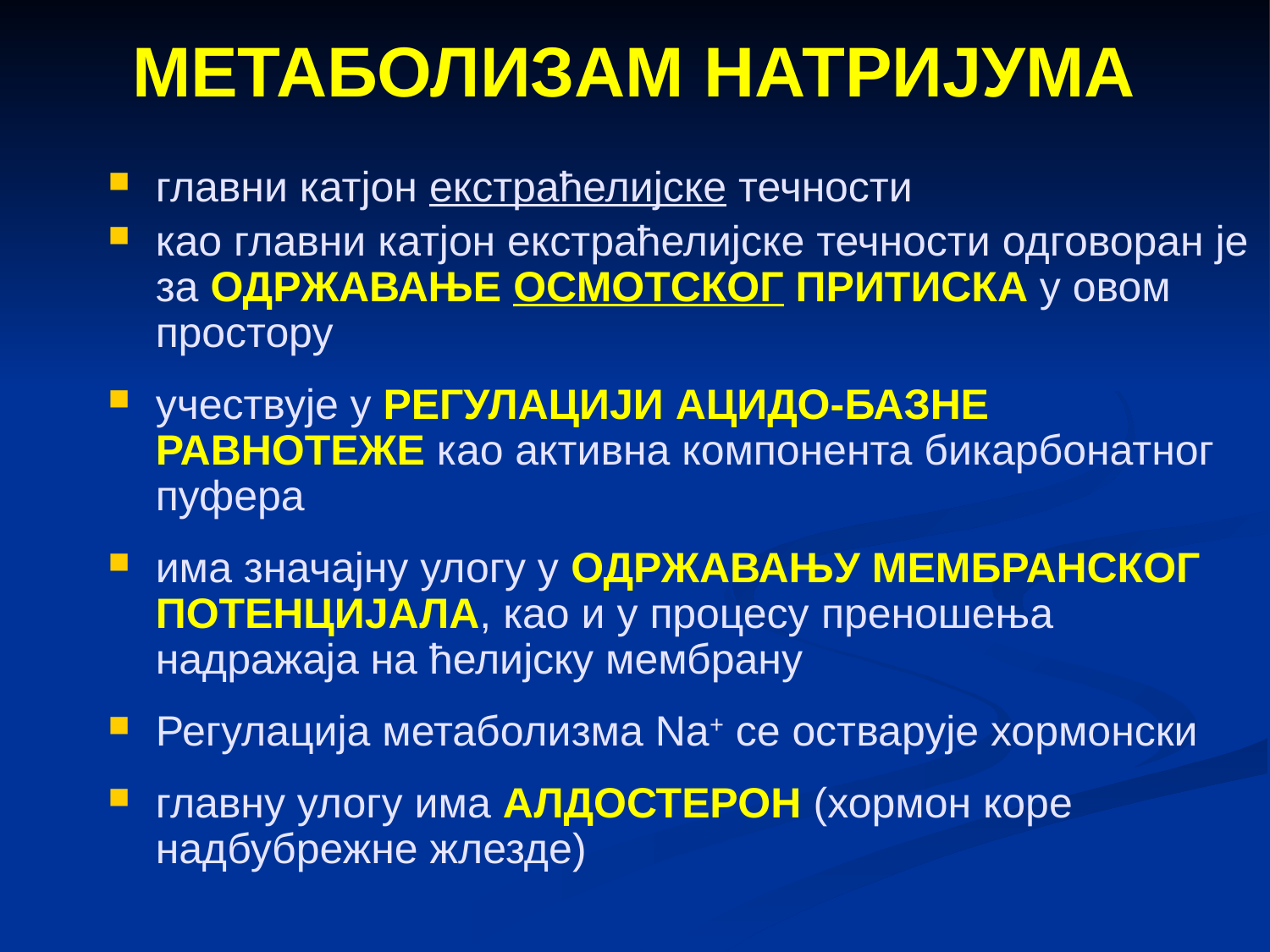

# МЕТАБОЛИЗАМ НАТРИЈУМА
главни катјон екстраћелијске течности
као главни катјон екстраћелијске течности одговоран је за ОДРЖАВАЊЕ ОСМОТСКОГ ПРИТИСКА у овом простору

учествује у РЕГУЛАЦИЈИ АЦИДО-БАЗНЕ РАВНОТЕЖЕ као активна компонента бикарбонатног пуфера

има значајну улогу у ОДРЖАВАЊУ МЕМБРАНСКОГ ПОТЕНЦИЈАЛА, као и у процесу преношења надражаја на ћелијску мембрану

Регулација метаболизма Na+ се остварује хормонски

главну улогу има АЛДОСТЕРОН (хормон коре надбубрежне жлезде)